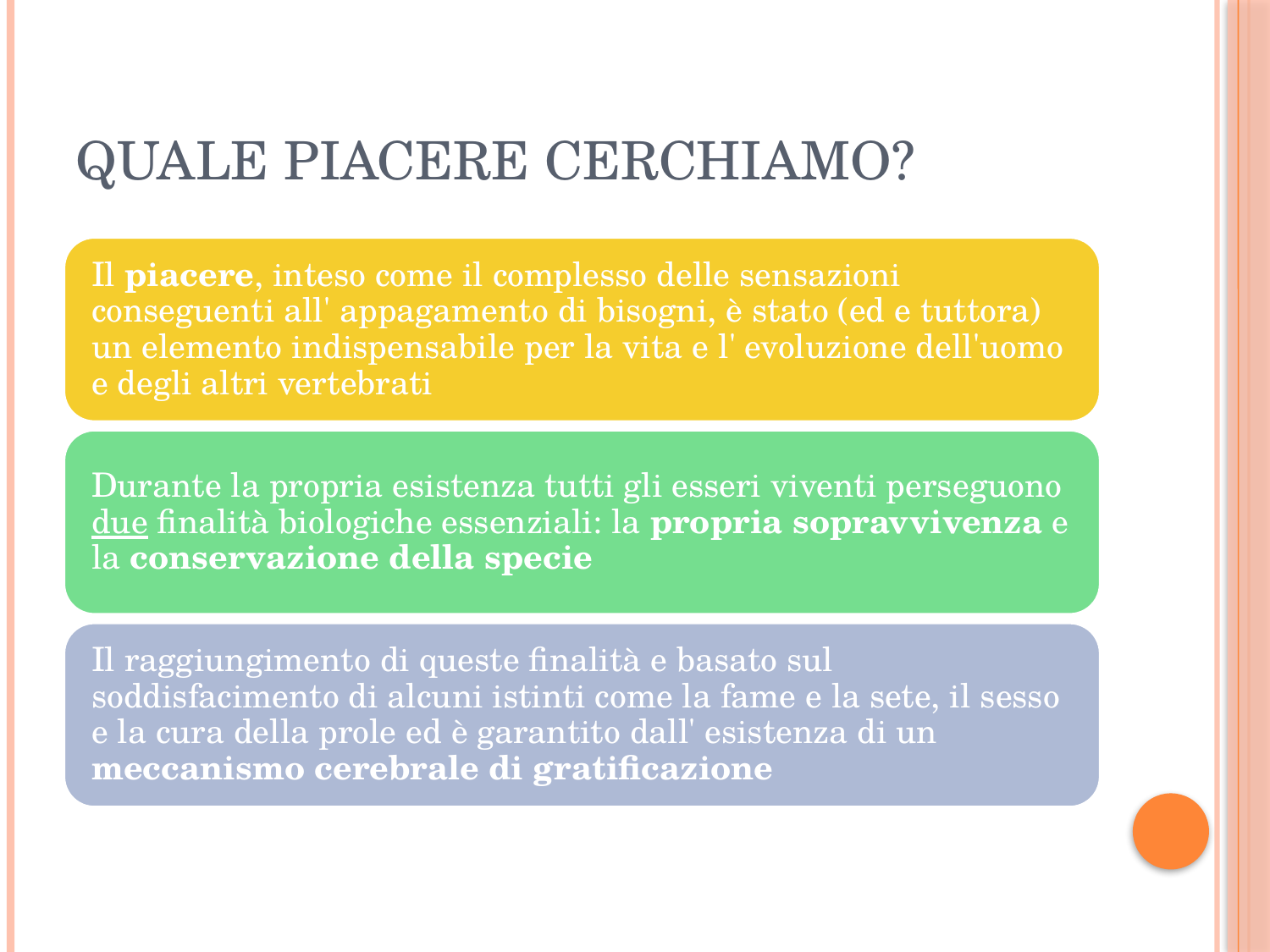

# Quale piacere cerchiamo?
Il piacere, inteso come il complesso delle sensazioni conseguenti all' appagamento di bisogni, è stato (ed e tuttora) un elemento indispensabile per la vita e l' evoluzione dell'uomo e degli altri vertebrati
Durante la propria esistenza tutti gli esseri viventi perseguono due finalità biologiche essenziali: la propria sopravvivenza e la conservazione della specie
Il raggiungimento di queste finalità e basato sul soddisfacimento di alcuni istinti come la fame e la sete, il sesso e la cura della prole ed è garantito dall' esistenza di un meccanismo cerebrale di gratificazione